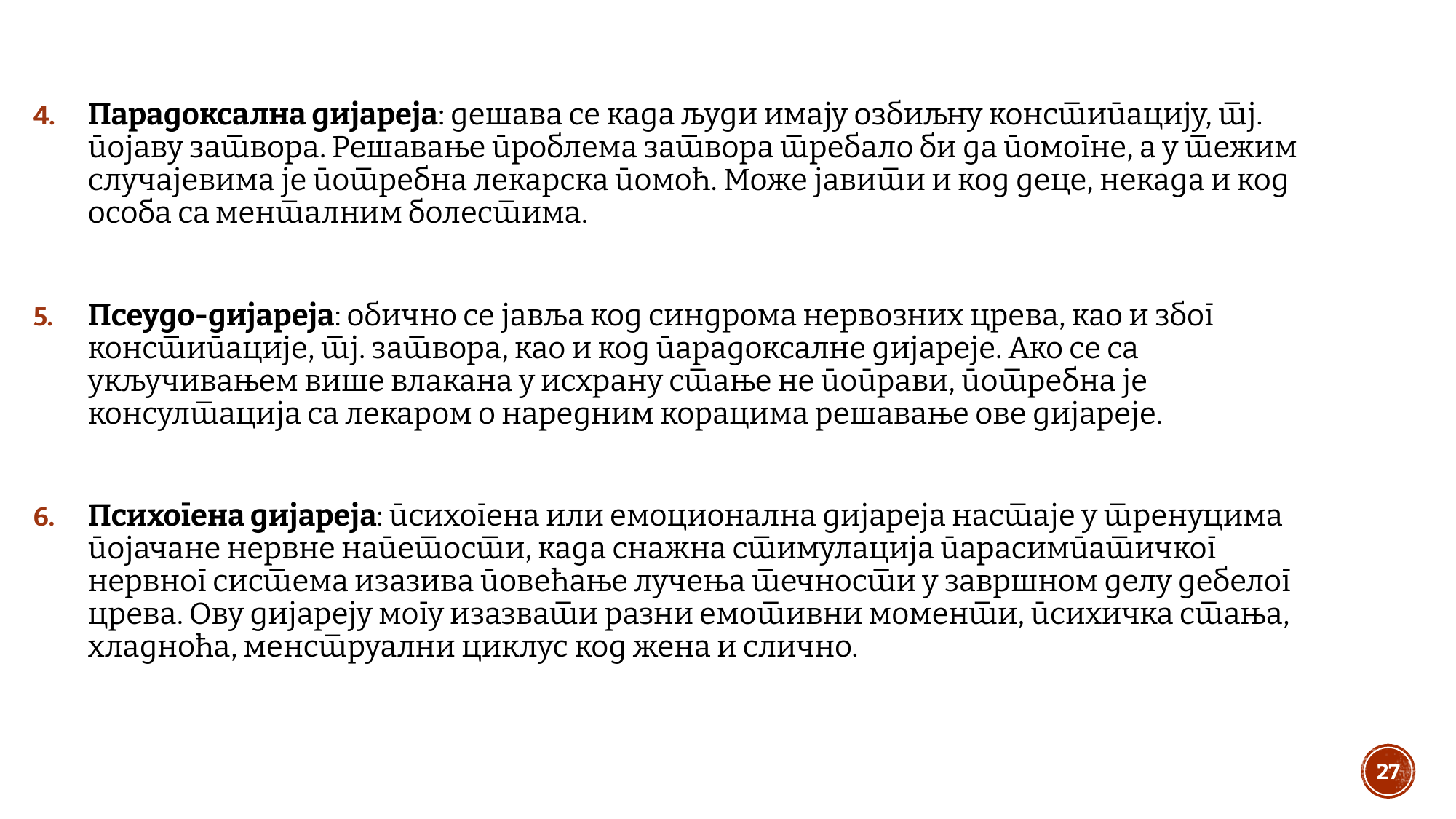

Парадоксална дијареја: дешава се када људи имају озбиљну констипацију, тј. појаву затвора. Решавање проблема затвора требало би да помогне, а у тежим случајевима је потребна лекарска помоћ. Може јавити и код деце, некада и код особа са менталним болестима.

Псеудо-дијареја: обично се јавља код синдрома нервозних црева, као и због констипације, тј. затвора, као и код парадоксалне дијареје. Ако се са укључивањем више влакана у исхрану стање не поправи, потребна је консултација са лекаром о наредним корацима решавање ове дијареје.

Психогена дијареја: психогена или емоционална дијареја настаје у тренуцима појачане нервне напетости, када снажна стимулација парасимпатичког нервног система изазива повећање лучења течности у завршном делу дебелог црева. Ову дијареју могу изазвати разни емотивни моменти, психичка стања, хладноћа, менструални циклус код жена и слично.

27